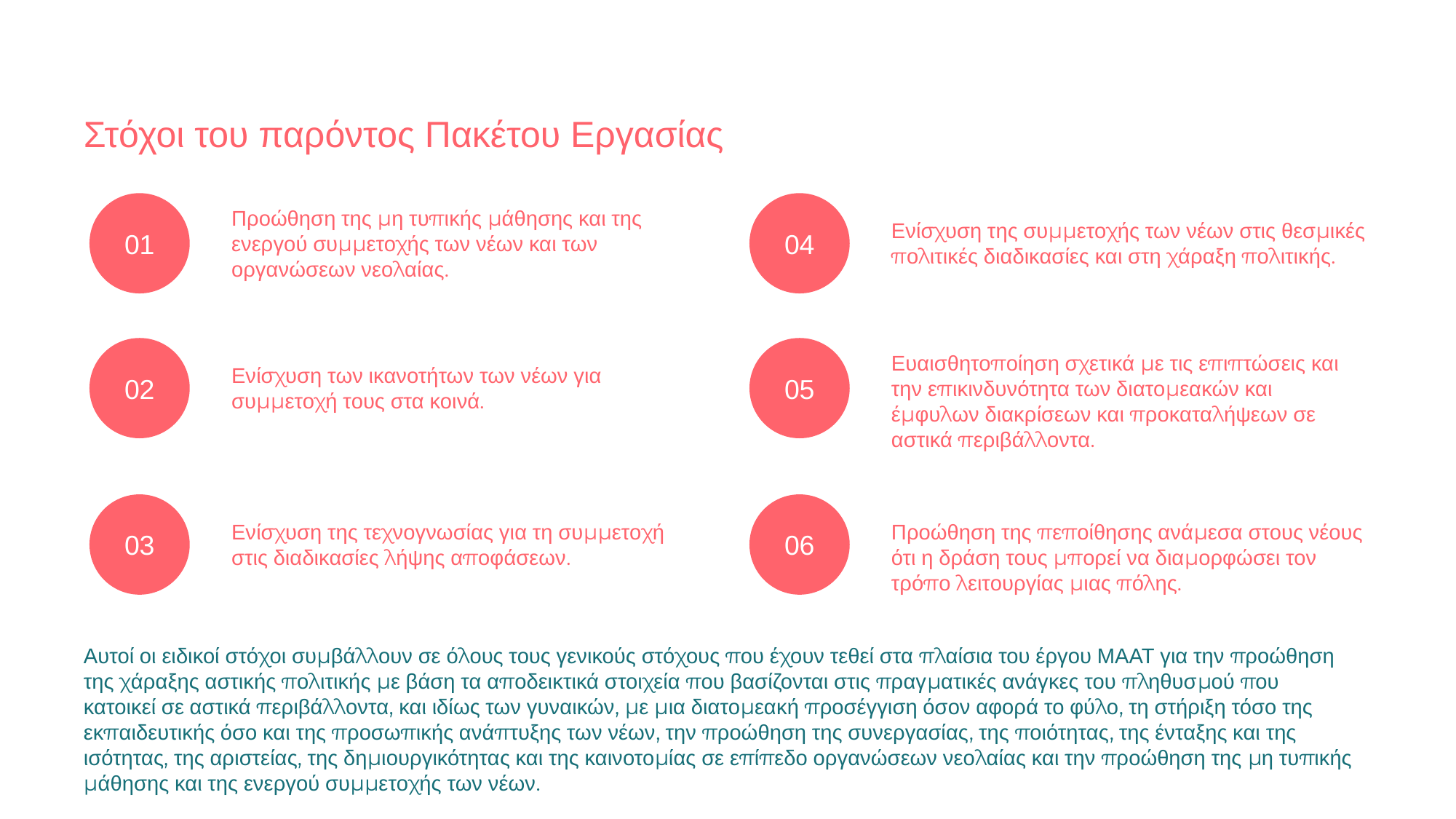

Στόχοι του παρόντος Πακέτου Εργασίας
01
Προώθηση της μη τυπικής μάθησης και της ενεργού συμμετοχής των νέων και των οργανώσεων νεολαίας.
04
Ενίσχυση της συμμετοχής των νέων στις θεσμικές πολιτικές διαδικασίες και στη χάραξη πολιτικής.
02
Ενίσχυση των ικανοτήτων των νέων για συμμετοχή τους στα κοινά.
05
Ευαισθητοποίηση σχετικά με τις επιπτώσεις και την επικινδυνότητα των διατομεακών και έμφυλων διακρίσεων και προκαταλήψεων σε αστικά περιβάλλοντα.
03
Ενίσχυση της τεχνογνωσίας για τη συμμετοχή στις διαδικασίες λήψης αποφάσεων.
06
Προώθηση της πεποίθησης ανάμεσα στους νέους ότι η δράση τους μπορεί να διαμορφώσει τον τρόπο λειτουργίας μιας πόλης.
Αυτοί οι ειδικοί στόχοι συμβάλλουν σε όλους τους γενικούς στόχους που έχουν τεθεί στα πλαίσια του έργου ΜΑΑΤ για την προώθηση της χάραξης αστικής πολιτικής με βάση τα αποδεικτικά στοιχεία που βασίζονται στις πραγματικές ανάγκες του πληθυσμού που κατοικεί σε αστικά περιβάλλοντα, και ιδίως των γυναικών, με μια διατομεακή προσέγγιση όσον αφορά το φύλο, τη στήριξη τόσο της εκπαιδευτικής όσο και της προσωπικής ανάπτυξης των νέων, την προώθηση της συνεργασίας, της ποιότητας, της ένταξης και της ισότητας, της αριστείας, της δημιουργικότητας και της καινοτομίας σε επίπεδο οργανώσεων νεολαίας και την προώθηση της μη τυπικής μάθησης και της ενεργού συμμετοχής των νέων.